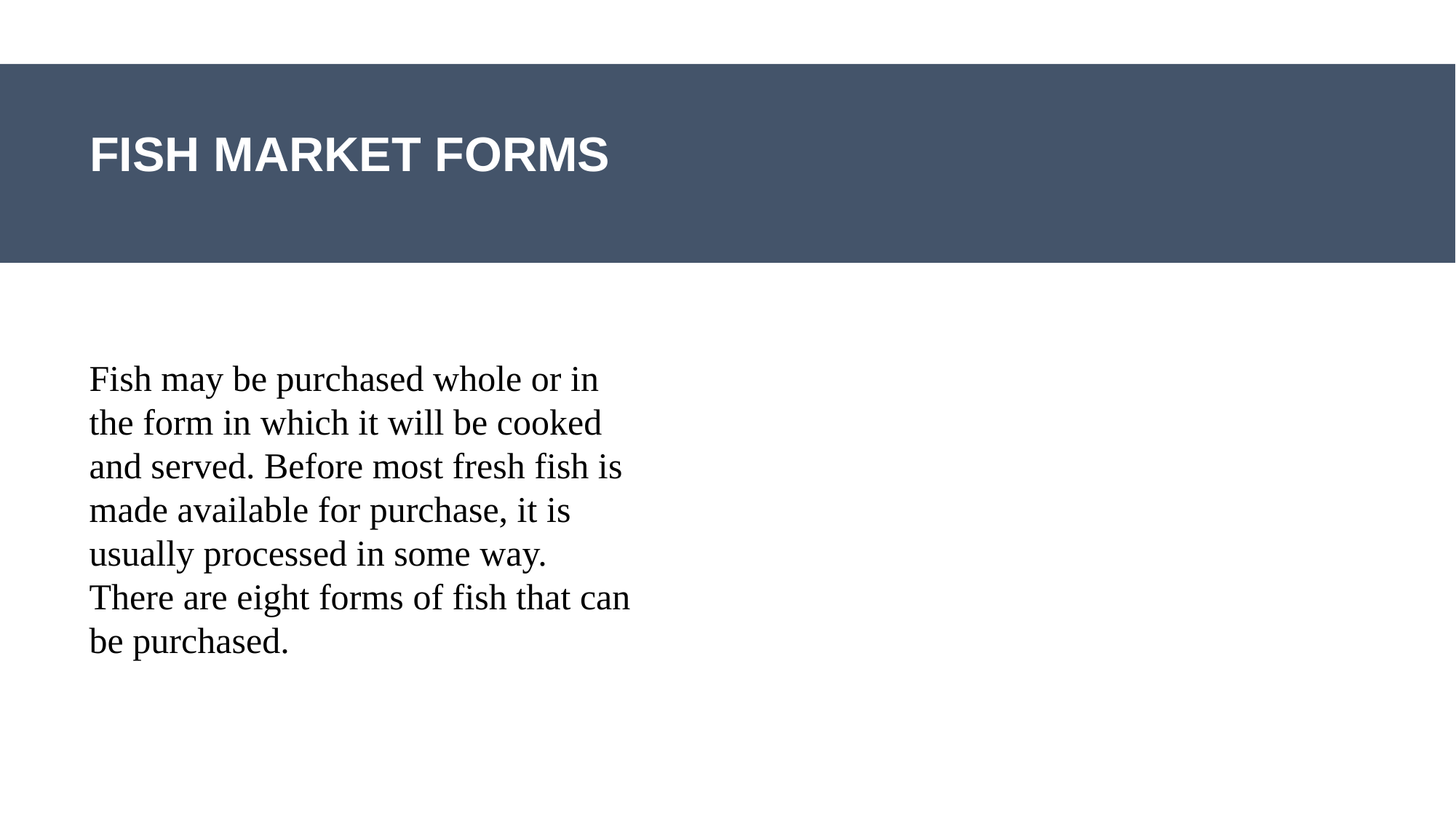

FISH MARKET FORMS
Fish may be purchased whole or in the form in which it will be cooked and served. Before most fresh fish is made available for purchase, it is usually processed in some way. There are eight forms of fish that can be purchased.